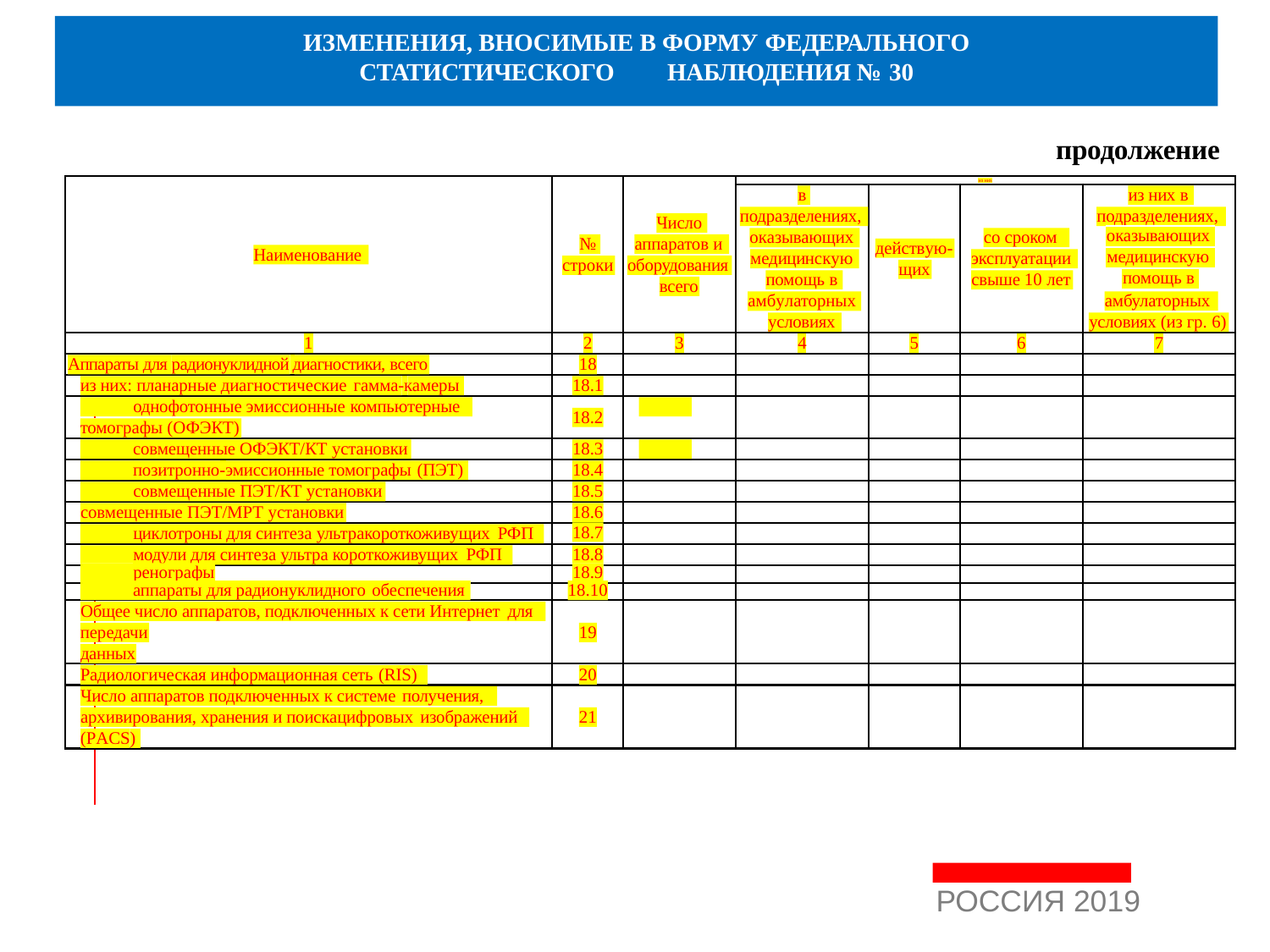

# ИЗМЕНЕНИЯ, ВНОСИМЫЕ В ФОРМУ ФЕДЕРАЛЬНОГО
СТАТИСТИЧЕСКОГО	НАБЛЮДЕНИЯ № 30
продолжение
из них

в
из них в

подразделениях,
подразделениях,

Число
оказывающих
| оказывающих |  |  |
| --- | --- | --- |
| медицинскую |  |  |
|  | помощь в |  |

со сроком
№
аппаратов и
действую-
Наименование
медицинскую

эксплуатации
оборудования
строки

щих
помощь в

свыше 10 лет
всего

амбулаторных

амбулаторных
условиях

условиях (из гр. 6)
1
2
3
4
5
6
7

Аппараты для радионуклидной диагностики, всего
18

из них: планарные диагностические гамма-камеры
18.1

однофотонные эмиссионные компьютерные

18.2

томографы (ОФЭКТ)

совмещенные ОФЭКТ/КТ установки
18.3

позитронно-эмиссионные томографы (ПЭТ)
18.4

совмещенные ПЭТ/КТ установки
18.5

совмещенные ПЭТ/МРТ установки
18.6

18.7
циклотроны для синтеза ультракороткоживущих РФП

модули для синтеза ультра короткоживущих РФП
18.8

ренографы
18.9

аппараты для радионуклидного обеспечения
18.10

Общее число аппаратов, подключенных к сети Интернет для

передачи
19

данных

Радиологическая информационная сеть (RIS)
20

Число аппаратов подключенных к системе получения,

архивирования, хранения и поискацифровых изображений
21

(PACS)

РОССИЯ 2019